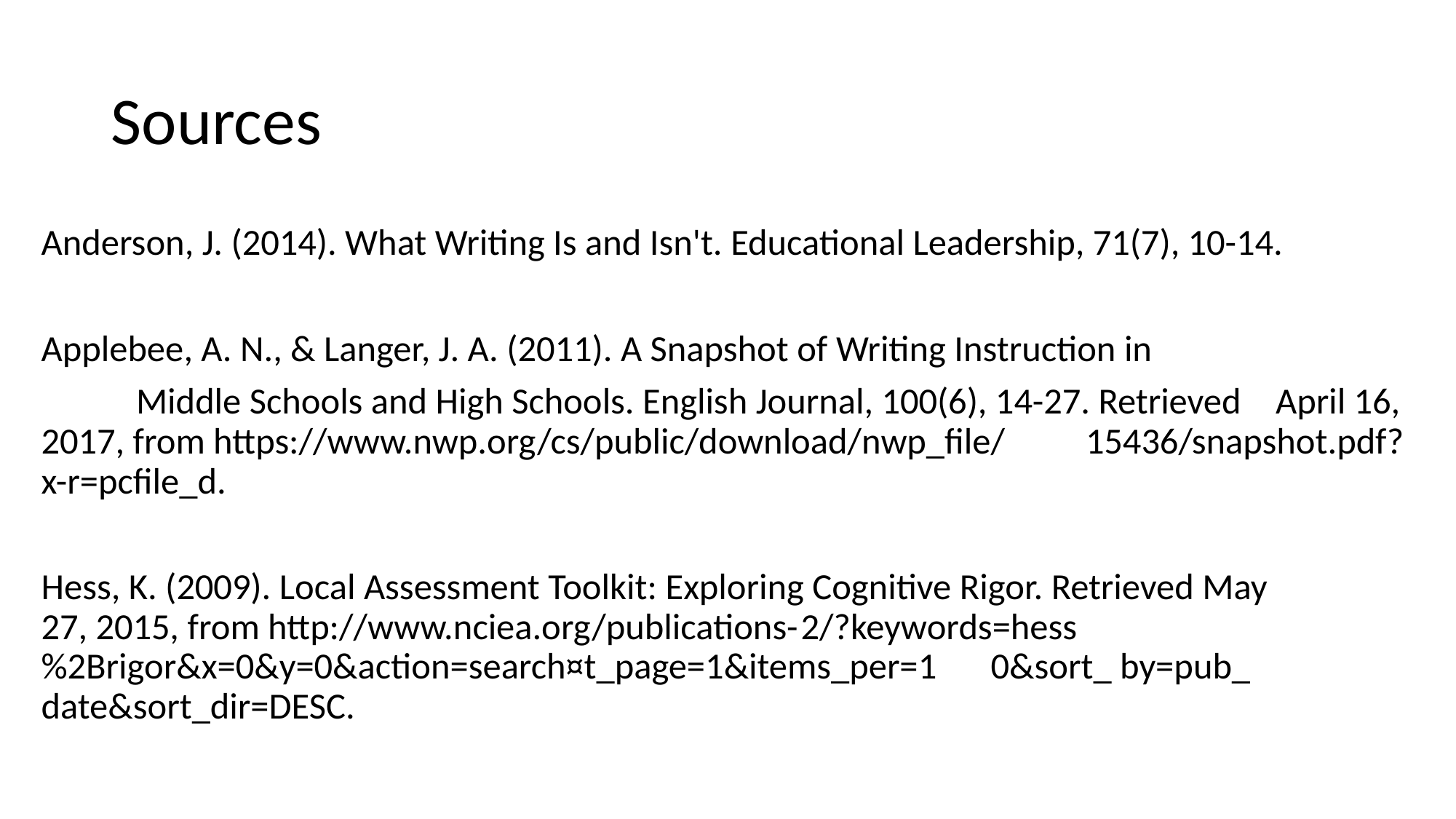

# Sources
Anderson, J. (2014). What Writing Is and Isn't. Educational Leadership, 71(7), 10-14.

Applebee, A. N., & Langer, J. A. (2011). A Snapshot of Writing Instruction in
	Middle Schools and High Schools. English Journal, 100(6), 14-27. Retrieved 	April 16, 2017, from https://www.nwp.org/cs/public/download/nwp_file/ 	15436/snapshot.pdf?x-r=pcfile_d.

Hess, K. (2009). Local Assessment Toolkit: Exploring Cognitive Rigor. Retrieved May 	27, 2015, from http://www.nciea.org/publications-	2/?keywords=hess%2Brigor&x=0&y=0&action=search¤t_page=1&items_per=1	0&sort_ by=pub_ date&sort_dir=DESC.